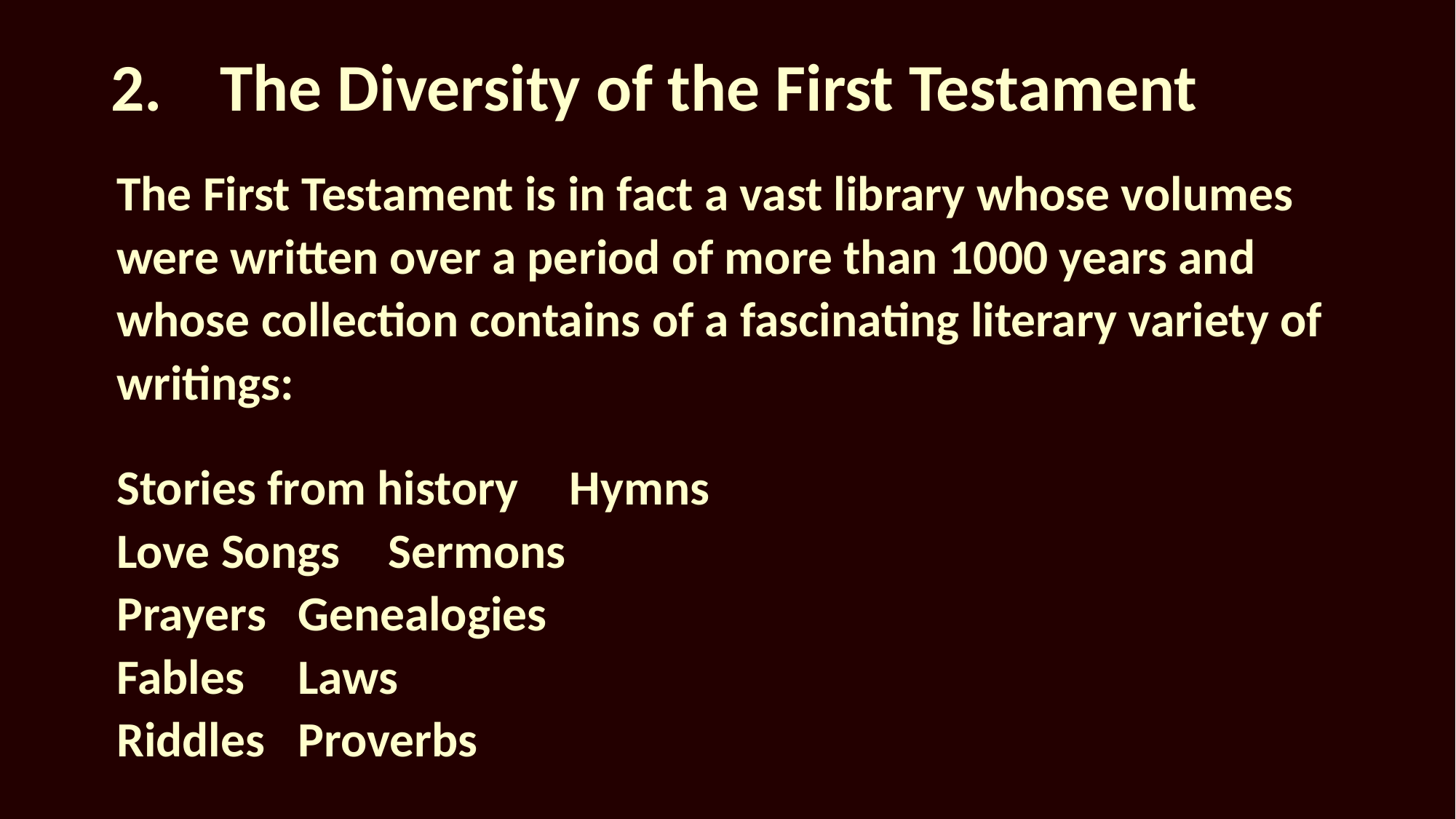

# 2.	The Diversity of the First Testament
The First Testament is in fact a vast library whose volumes were written over a period of more than 1000 years and whose collection contains of a fascinating literary variety of writings:

Stories from history	Hymns
Love Songs		Sermons
Prayers	Genealogies
Fables	Laws
Riddles	Proverbs